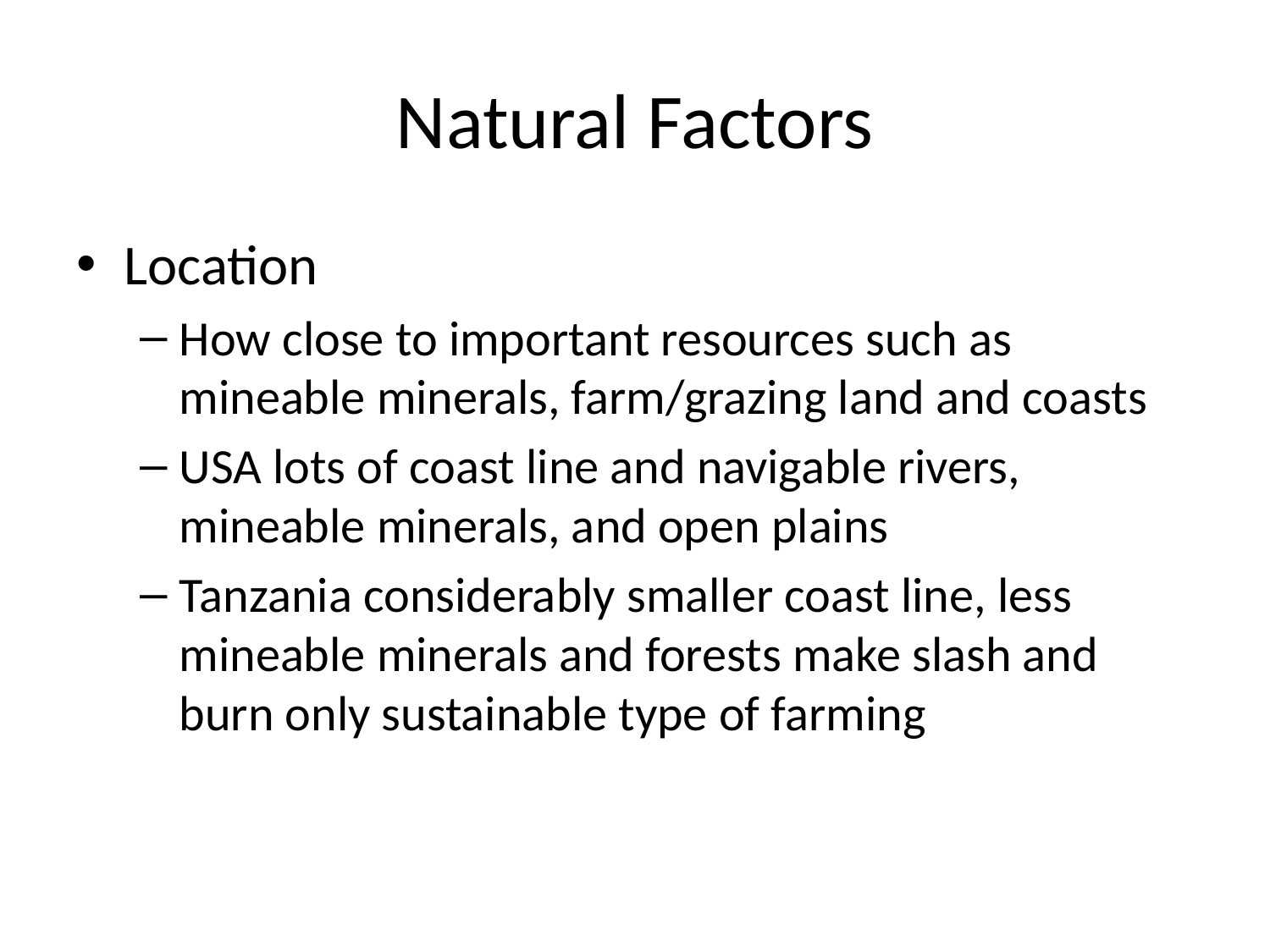

# Natural Factors
Location
How close to important resources such as mineable minerals, farm/grazing land and coasts
USA lots of coast line and navigable rivers, mineable minerals, and open plains
Tanzania considerably smaller coast line, less mineable minerals and forests make slash and burn only sustainable type of farming